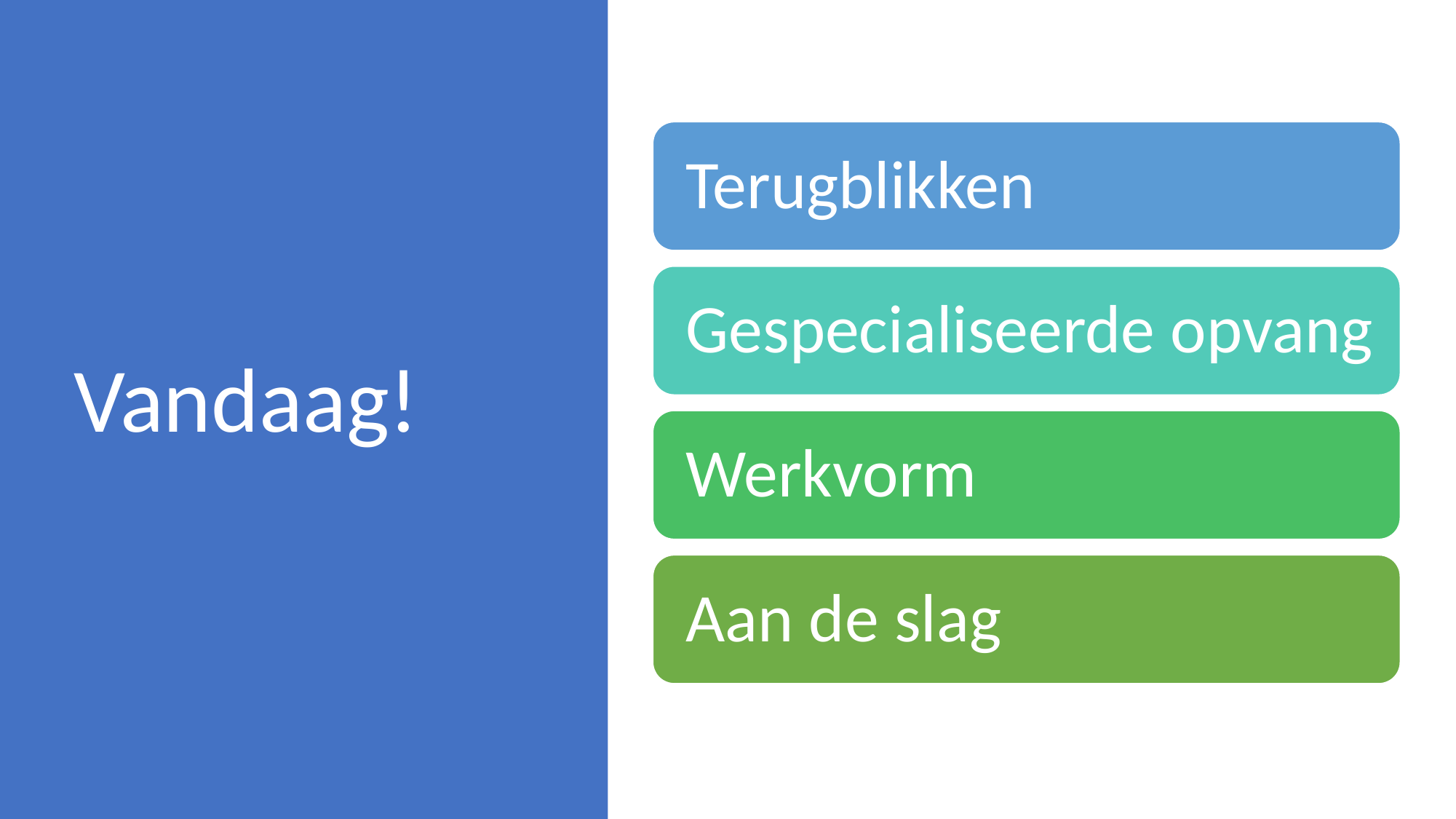

# Vandaag!
Terugblikken
Gespecialiseerde opvang
Werkvorm
Aan de slag